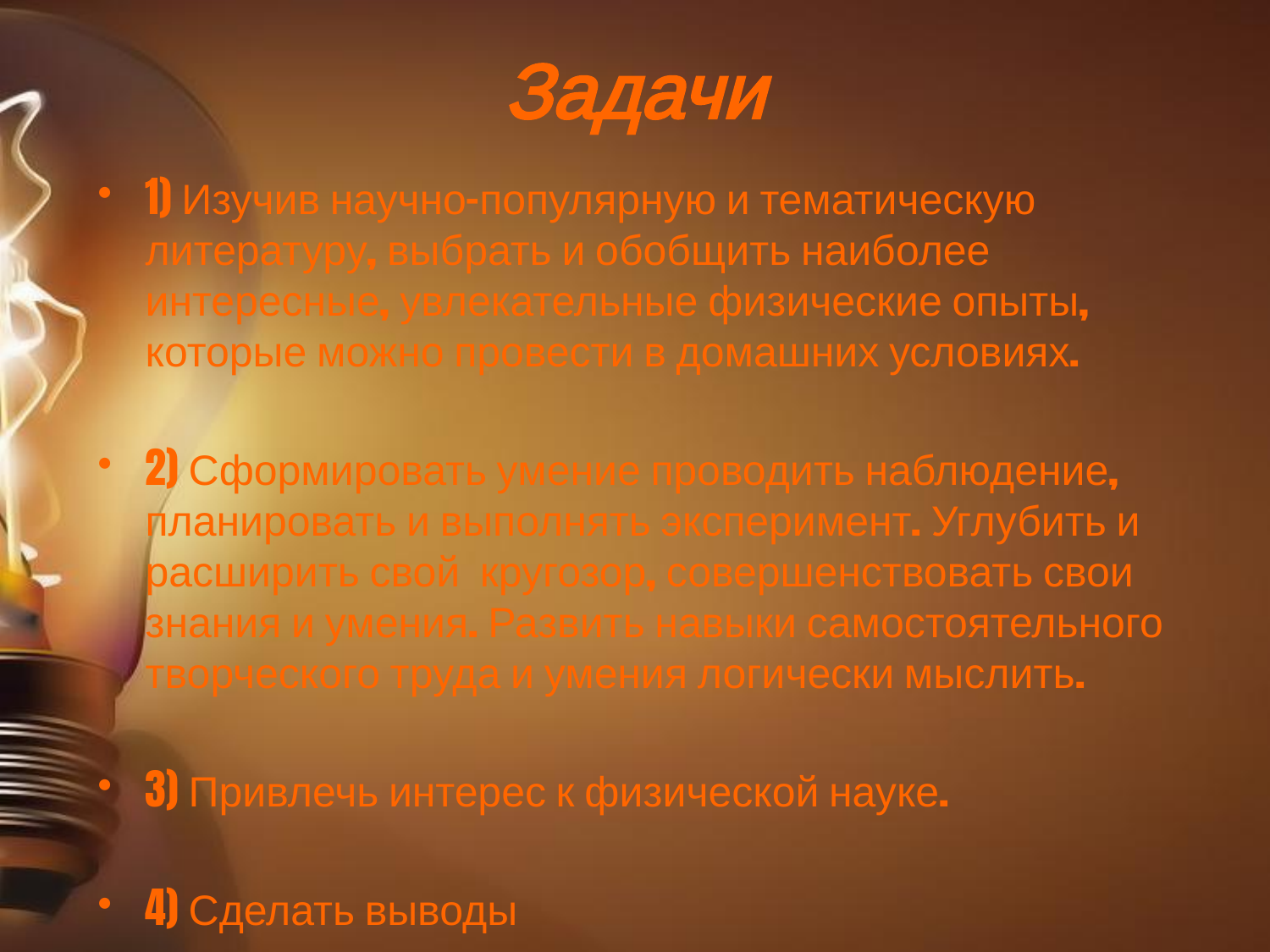

# Задачи
1) Изучив научно-популярную и тематическую литературу, выбрать и обобщить наиболее интересные, увлекательные физические опыты, которые можно провести в домашних условиях.

2) Сформировать умение проводить наблюдение, планировать и выполнять эксперимент. Углубить и расширить свой  кругозор, совершенствовать свои знания и умения. Развить навыки самостоятельного творческого труда и умения логически мыслить.

3) Привлечь интерес к физической науке.

4) Сделать выводы